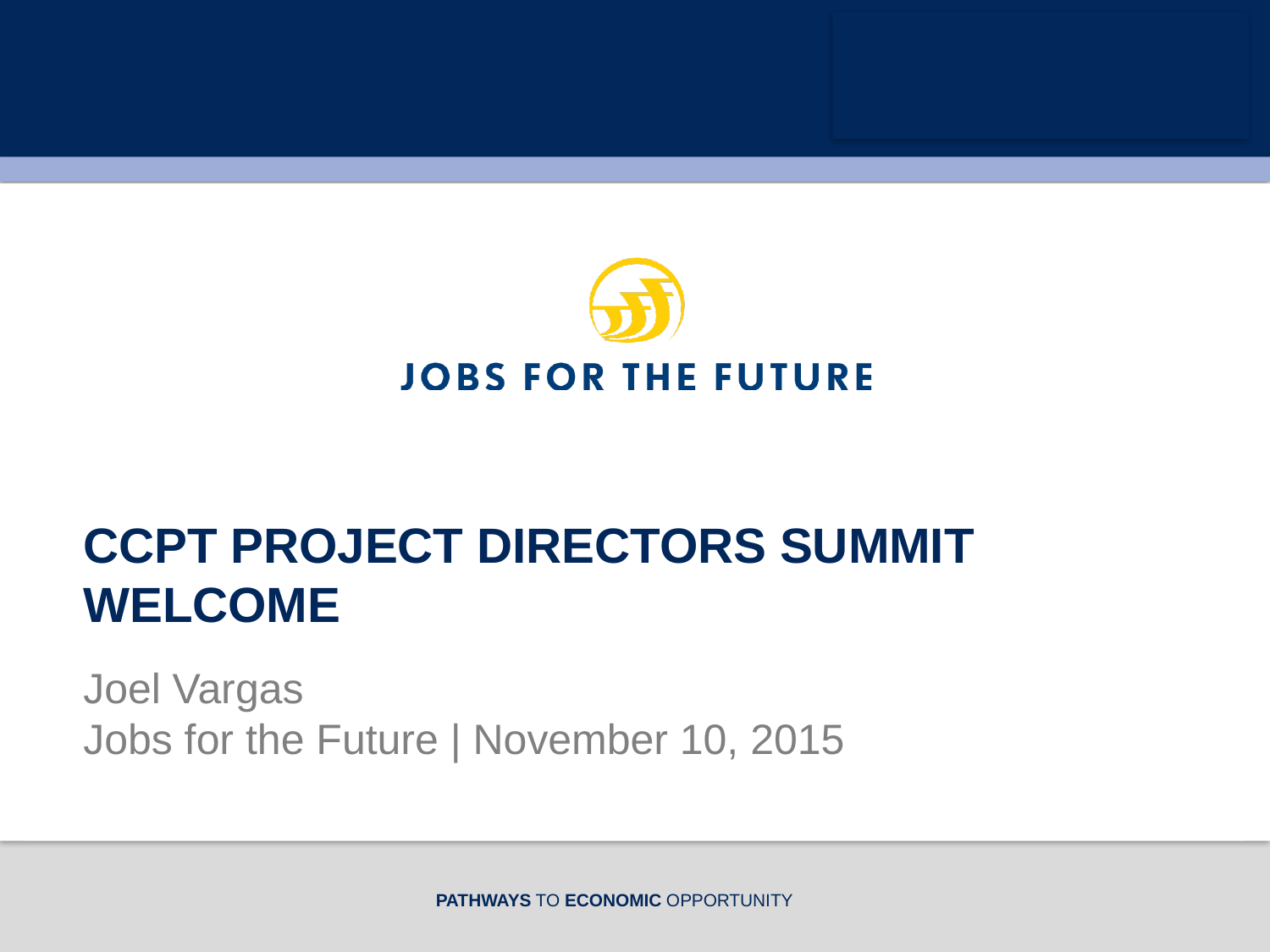

CCPT Project Directors Summit welcome
# Joel Vargas Jobs for the Future | November 10, 2015